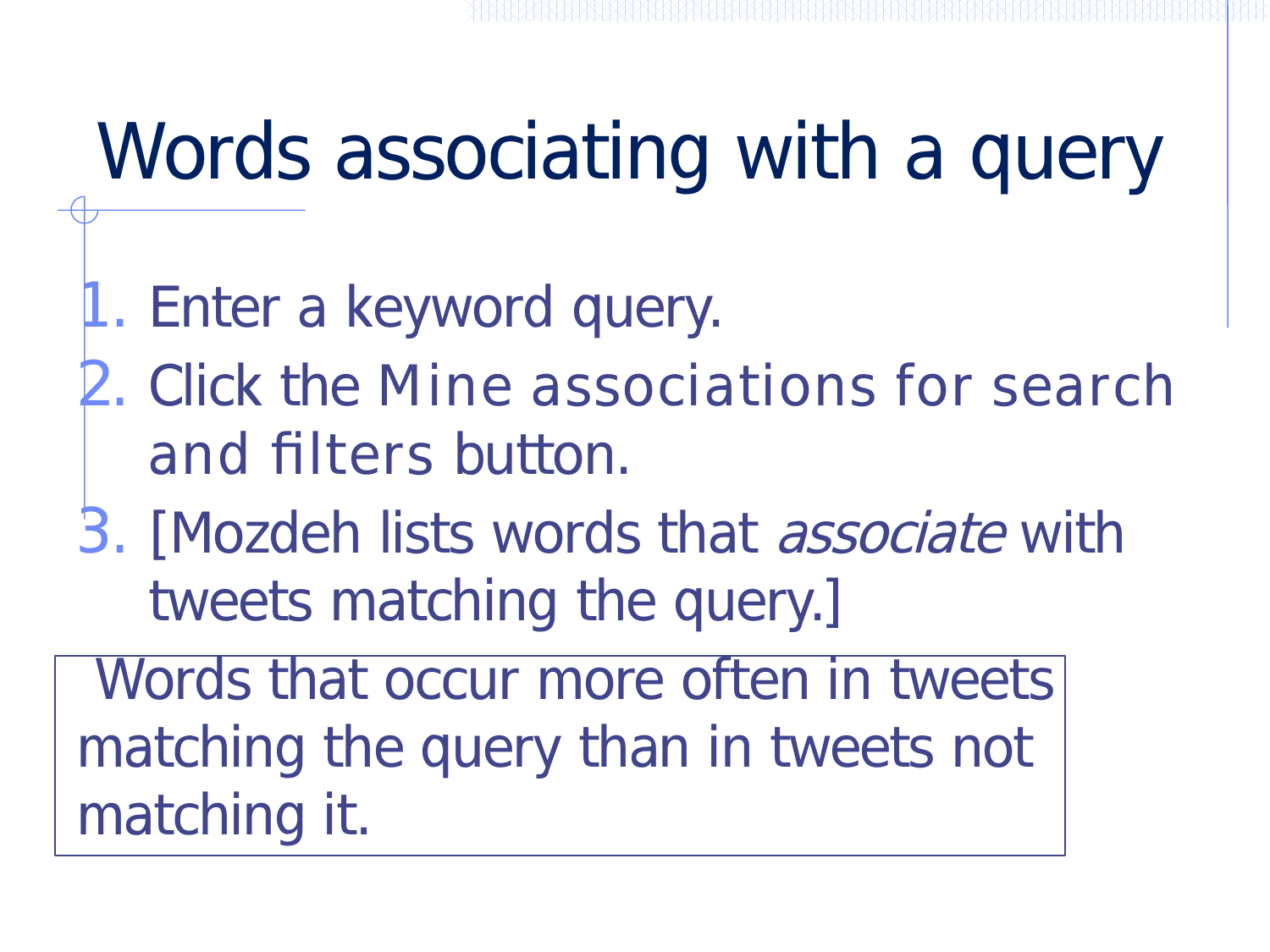

# Words associating with a query
Enter a keyword query.
Click the Mine associations for search and filters button.
[Mozdeh lists words that associate with tweets matching the query.]
 Words that occur more often in tweets matching the query than in tweets not matching it.